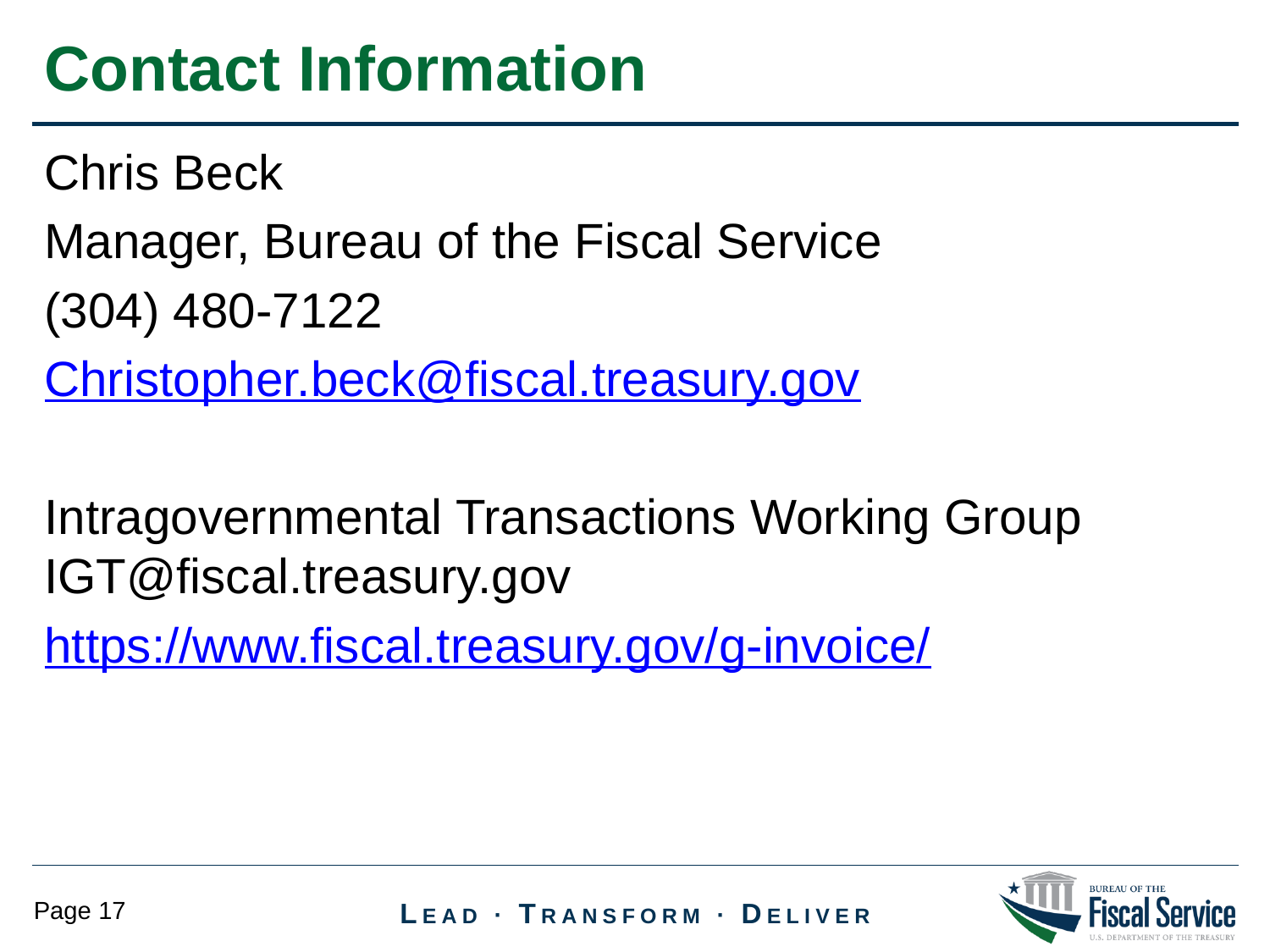

Contact Information
Chris Beck
Manager, Bureau of the Fiscal Service
(304) 480-7122
Christopher.beck@fiscal.treasury.gov

Intragovernmental Transactions Working Group IGT@fiscal.treasury.gov
https://www.fiscal.treasury.gov/g-invoice/